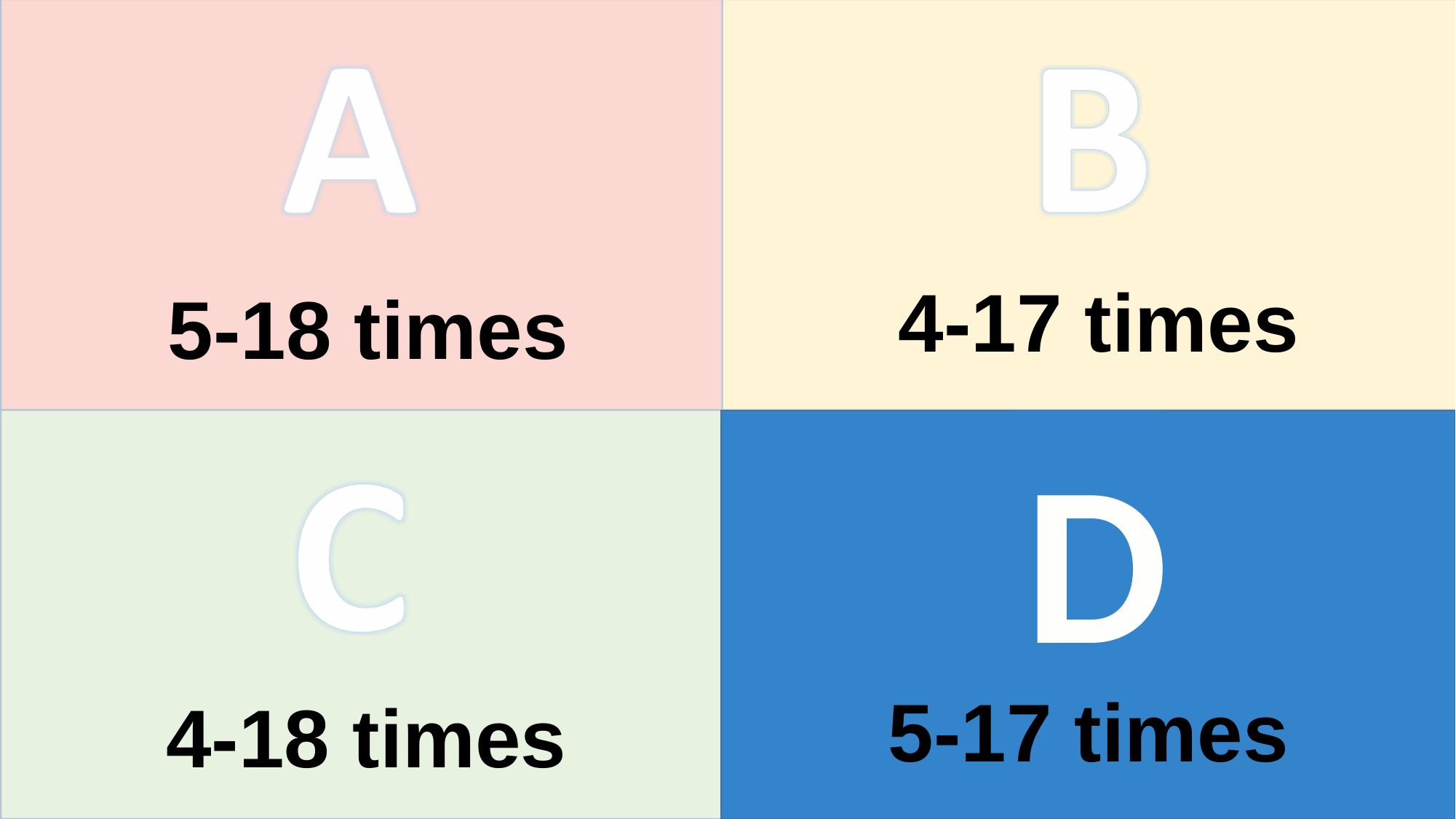

4-17 times
5-18 times

D
5-17 times
4-18 times
5-17 times